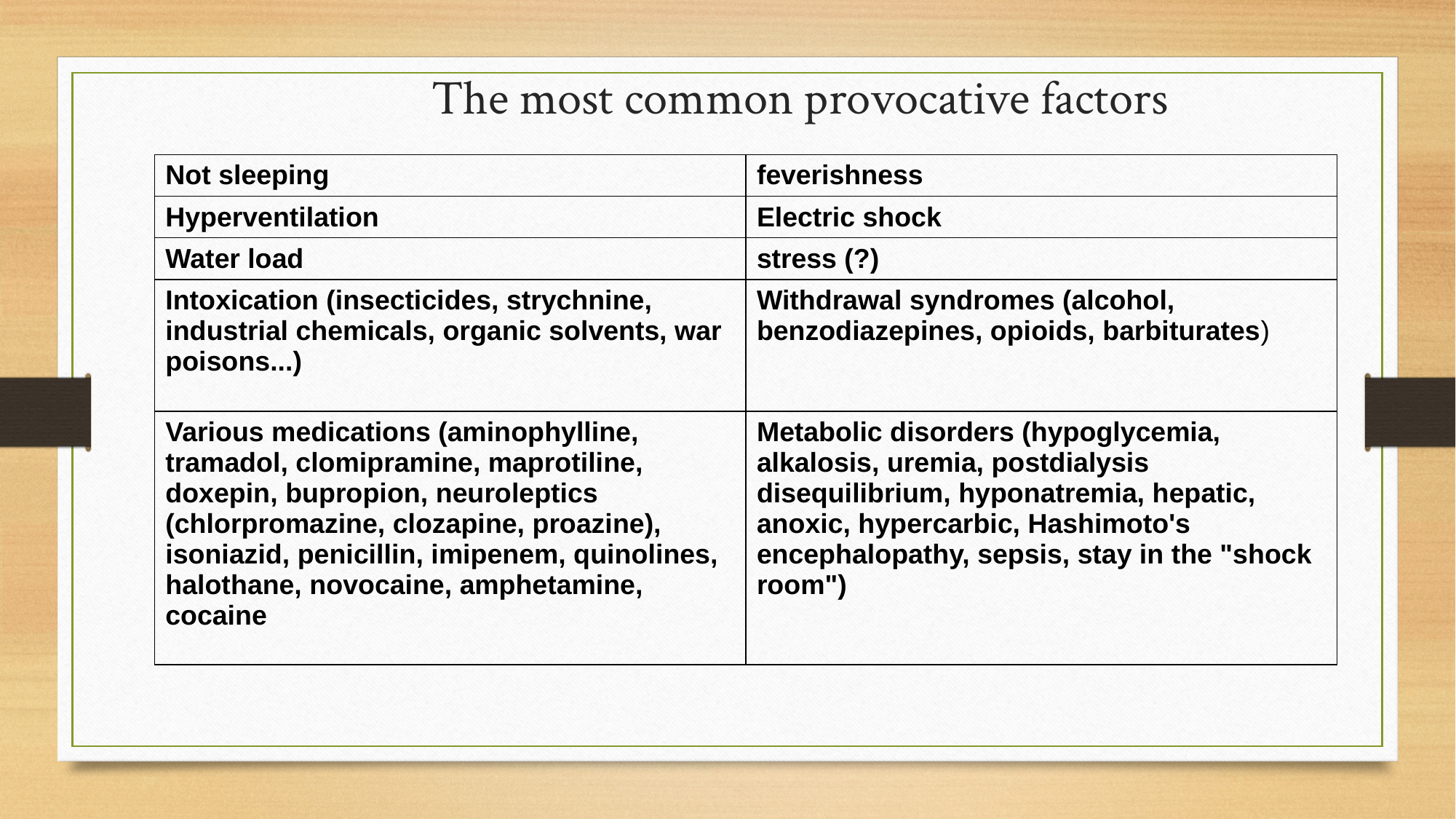

The most common provocative factors
| Not sleeping | feverishness |
| --- | --- |
| Hyperventilation | Electric shock |
| Water load | stress (?) |
| Intoxication (insecticides, strychnine, industrial chemicals, organic solvents, war poisons...) | Withdrawal syndromes (alcohol, benzodiazepines, opioids, barbiturates) |
| Various medications (aminophylline, tramadol, clomipramine, maprotiline, doxepin, bupropion, neuroleptics (chlorpromazine, clozapine, proazine), isoniazid, penicillin, imipenem, quinolines, halothane, novocaine, amphetamine, cocaine | Metabolic disorders (hypoglycemia, alkalosis, uremia, postdialysis disequilibrium, hyponatremia, hepatic, anoxic, hypercarbic, Hashimoto's encephalopathy, sepsis, stay in the "shock room") |